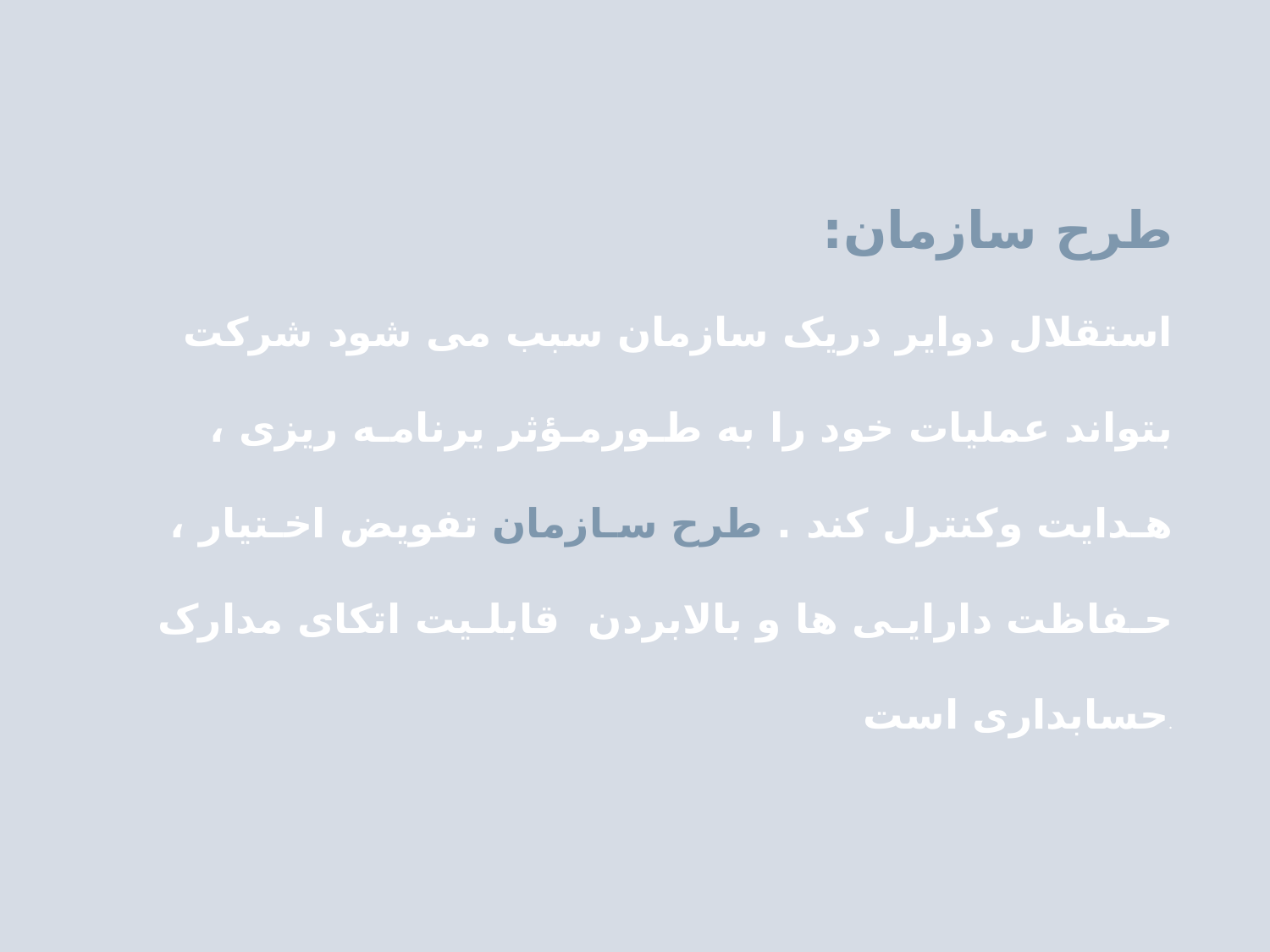

# طرح سازمان: استقلال دوایر دریک سازمان سبب می شود شرکت بتواند عملیات خود را به طـورمـؤثر یرنامـه ریزی ، هـدایت وکنترل کند . طرح سـازمان تفویض اخـتیار ، حـفاظت دارایـی ها و بالابردن  قابلـیت اتکای مدارک حسابداری است.